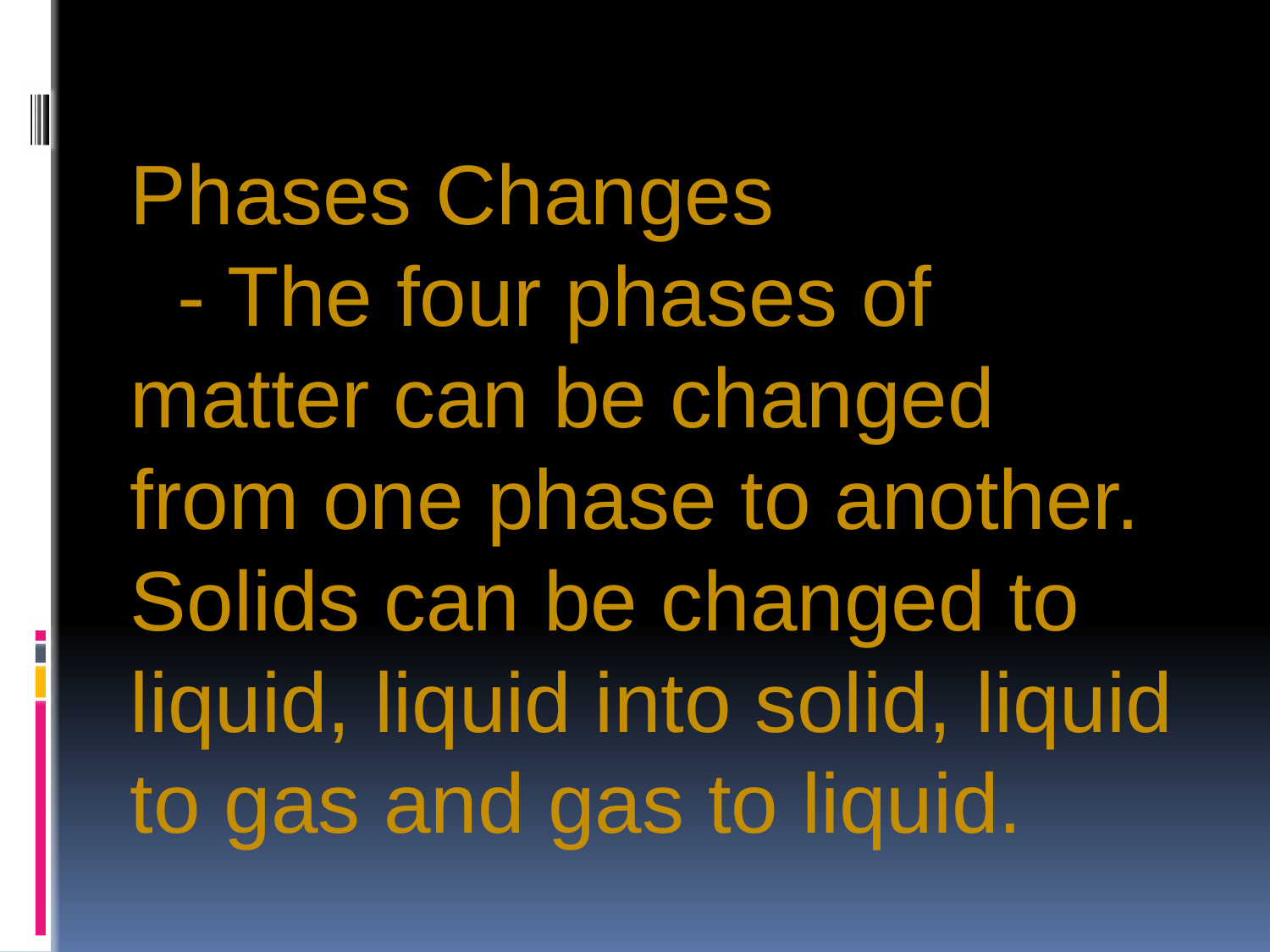

Phases Changes
  - The four phases of matter can be changed from one phase to another. Solids can be changed to liquid, liquid into solid, liquid to gas and gas to liquid.